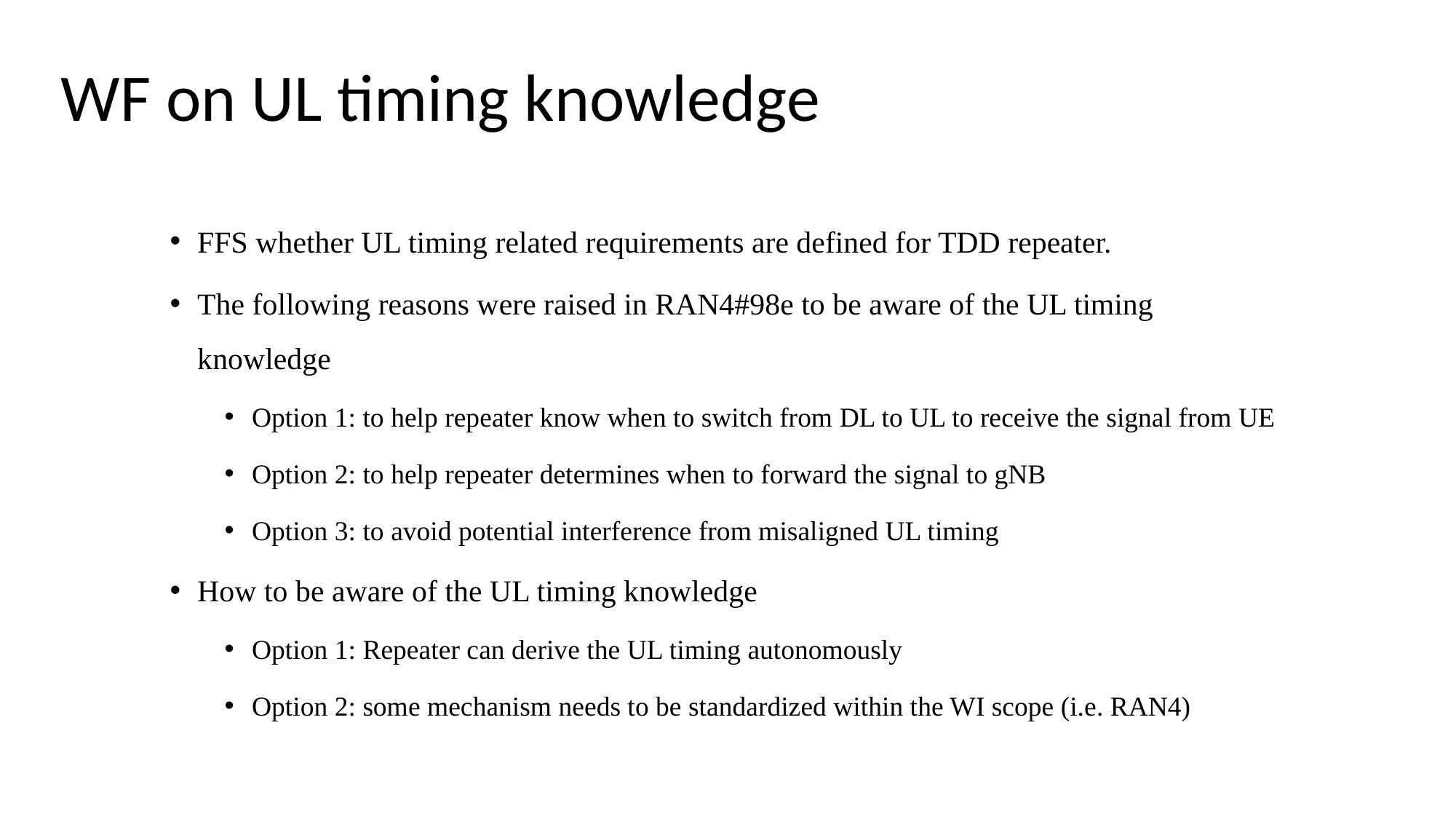

# WF on UL timing knowledge
FFS whether UL timing related requirements are defined for TDD repeater.
The following reasons were raised in RAN4#98e to be aware of the UL timing knowledge
Option 1: to help repeater know when to switch from DL to UL to receive the signal from UE
Option 2: to help repeater determines when to forward the signal to gNB
Option 3: to avoid potential interference from misaligned UL timing
How to be aware of the UL timing knowledge
Option 1: Repeater can derive the UL timing autonomously
Option 2: some mechanism needs to be standardized within the WI scope (i.e. RAN4)